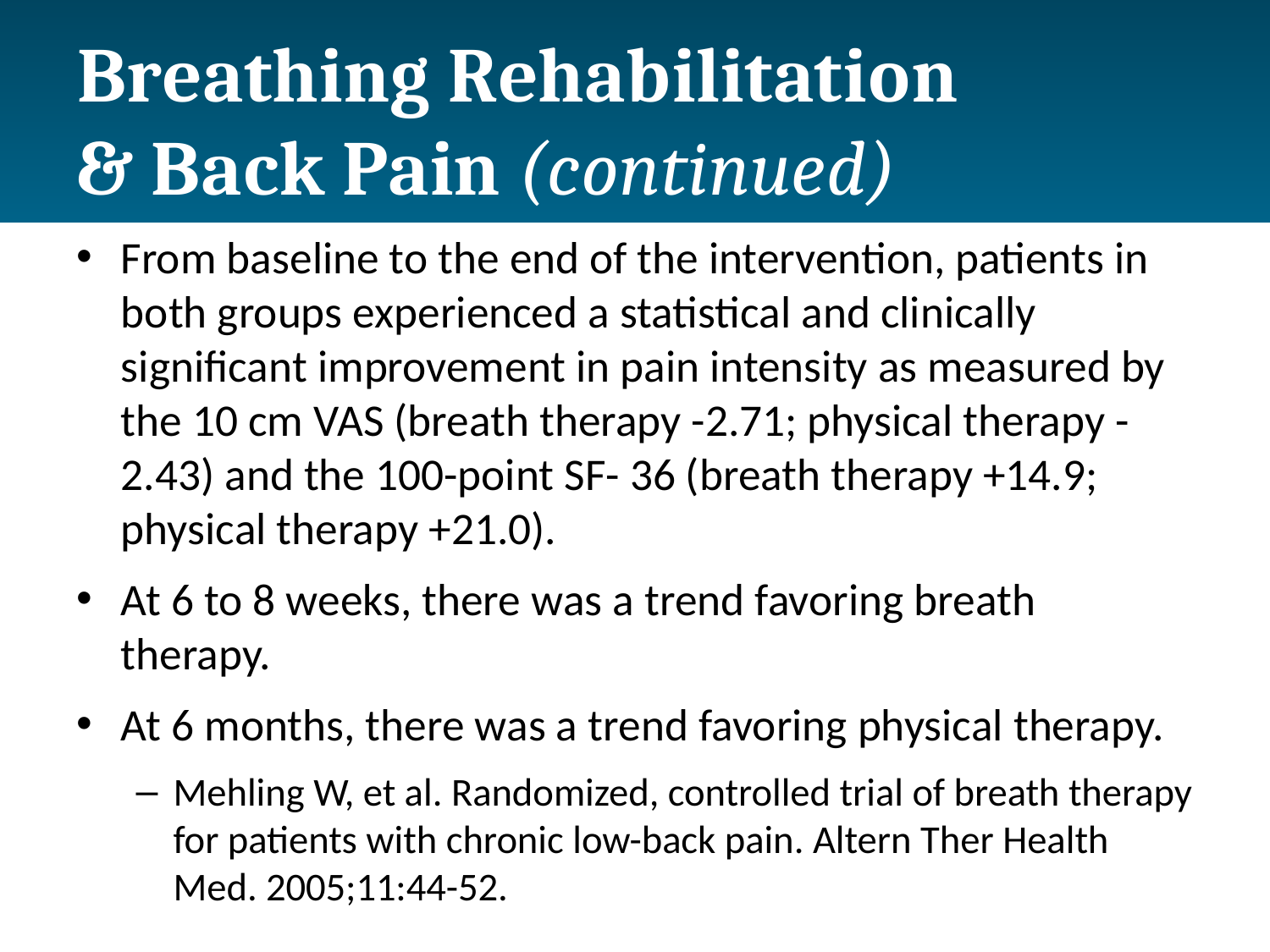

# Breathing Rehabilitation & Back Pain (continued)
From baseline to the end of the intervention, patients in both groups experienced a statistical and clinically significant improvement in pain intensity as measured by the 10 cm VAS (breath therapy -2.71; physical therapy -2.43) and the 100-point SF- 36 (breath therapy +14.9; physical therapy +21.0).
At 6 to 8 weeks, there was a trend favoring breath therapy.
At 6 months, there was a trend favoring physical therapy.
Mehling W, et al. Randomized, controlled trial of breath therapy for patients with chronic low-back pain. Altern Ther Health Med. 2005;11:44-52.